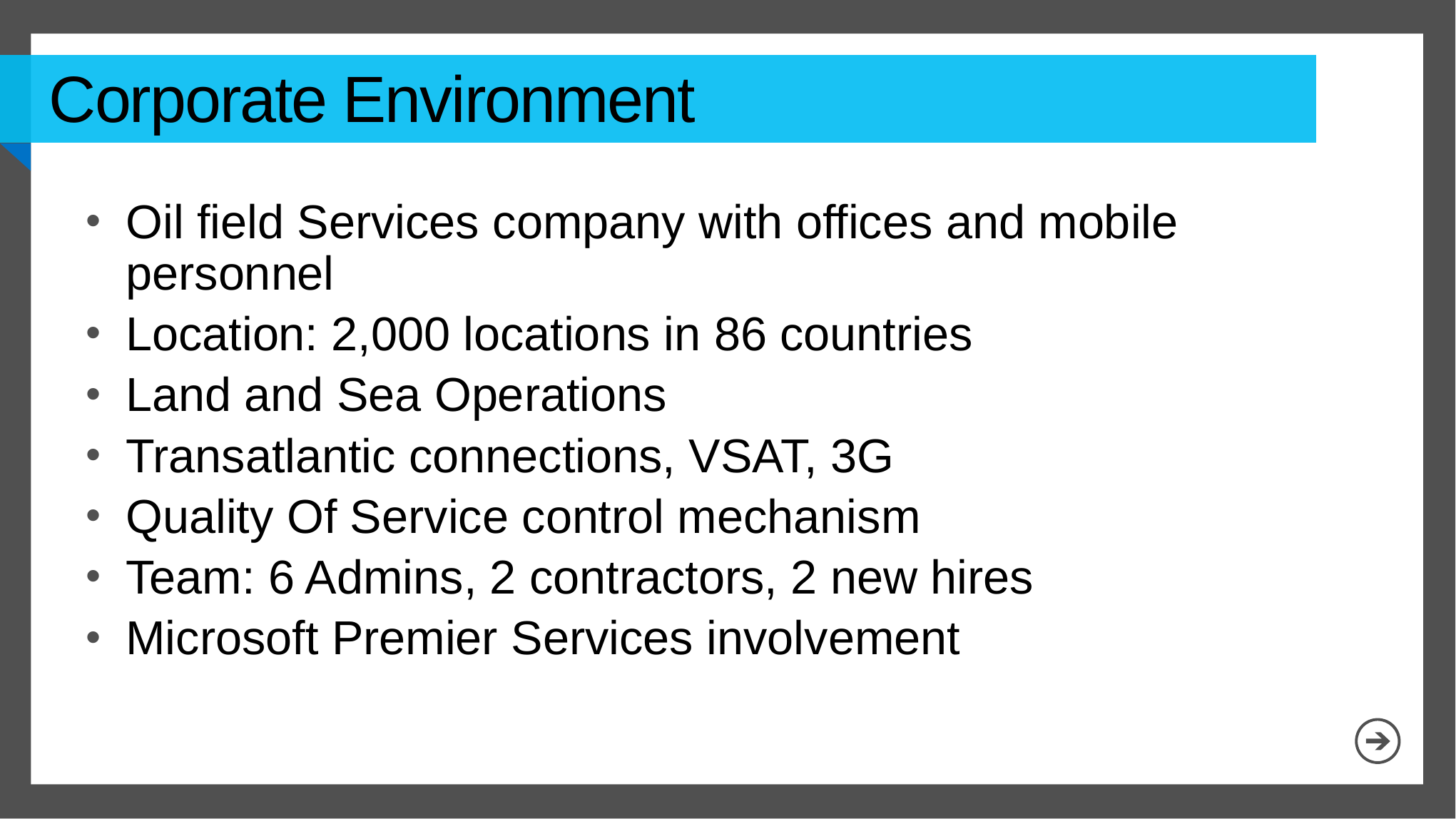

# Corporate Environment
Oil field Services company with offices and mobile personnel
Location: 2,000 locations in 86 countries
Land and Sea Operations
Transatlantic connections, VSAT, 3G
Quality Of Service control mechanism
Team: 6 Admins, 2 contractors, 2 new hires
Microsoft Premier Services involvement